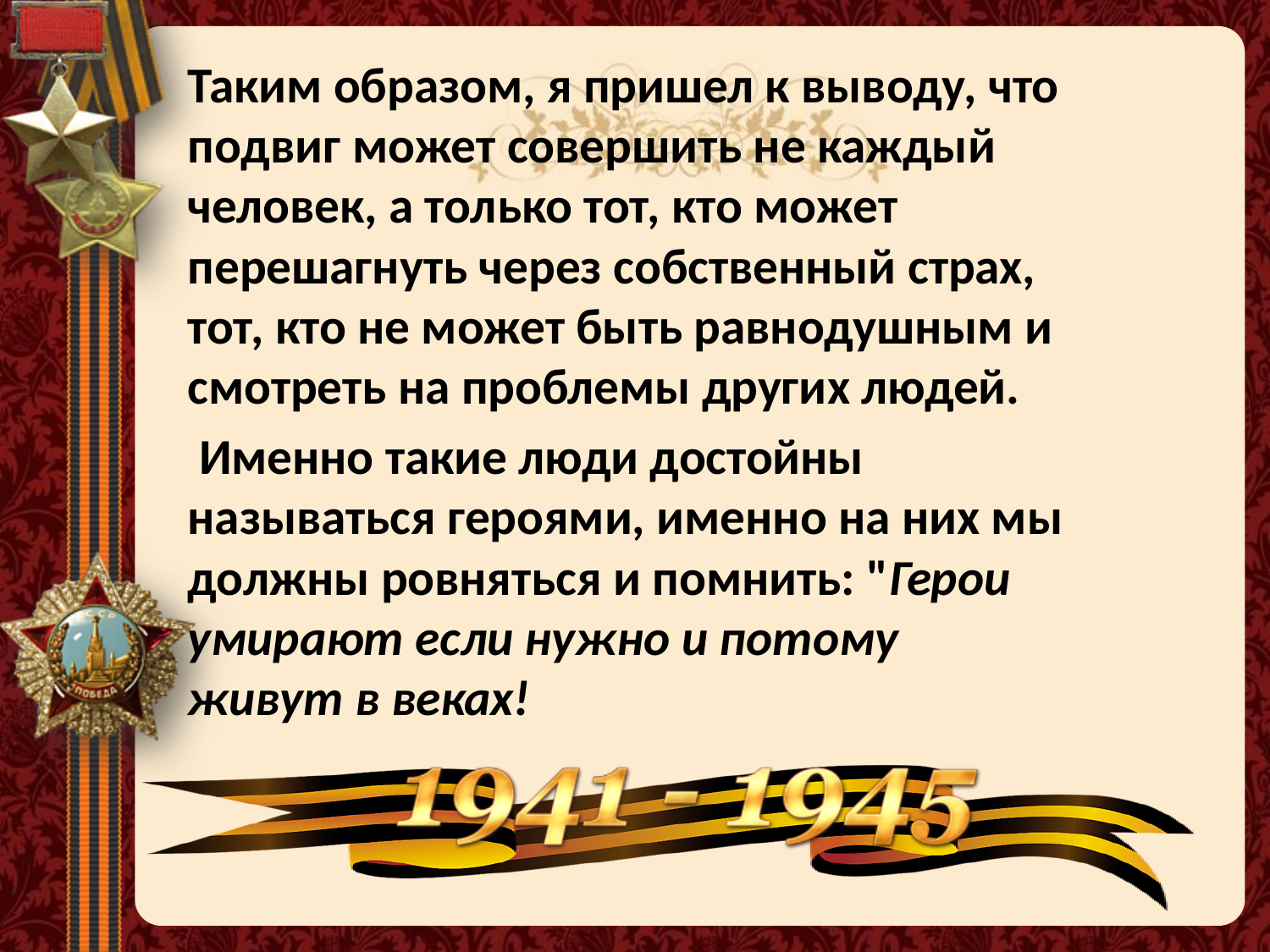

Таким образом, я пришел к выводу, что подвиг может совершить не каждый человек, а только тот, кто может перешагнуть через собственный страх, тот, кто не может быть равнодушным и смотреть на проблемы других людей.
 Именно такие люди достойны называться героями, именно на них мы должны ровняться и помнить: "Герои умирают если нужно и потому живут в веках!